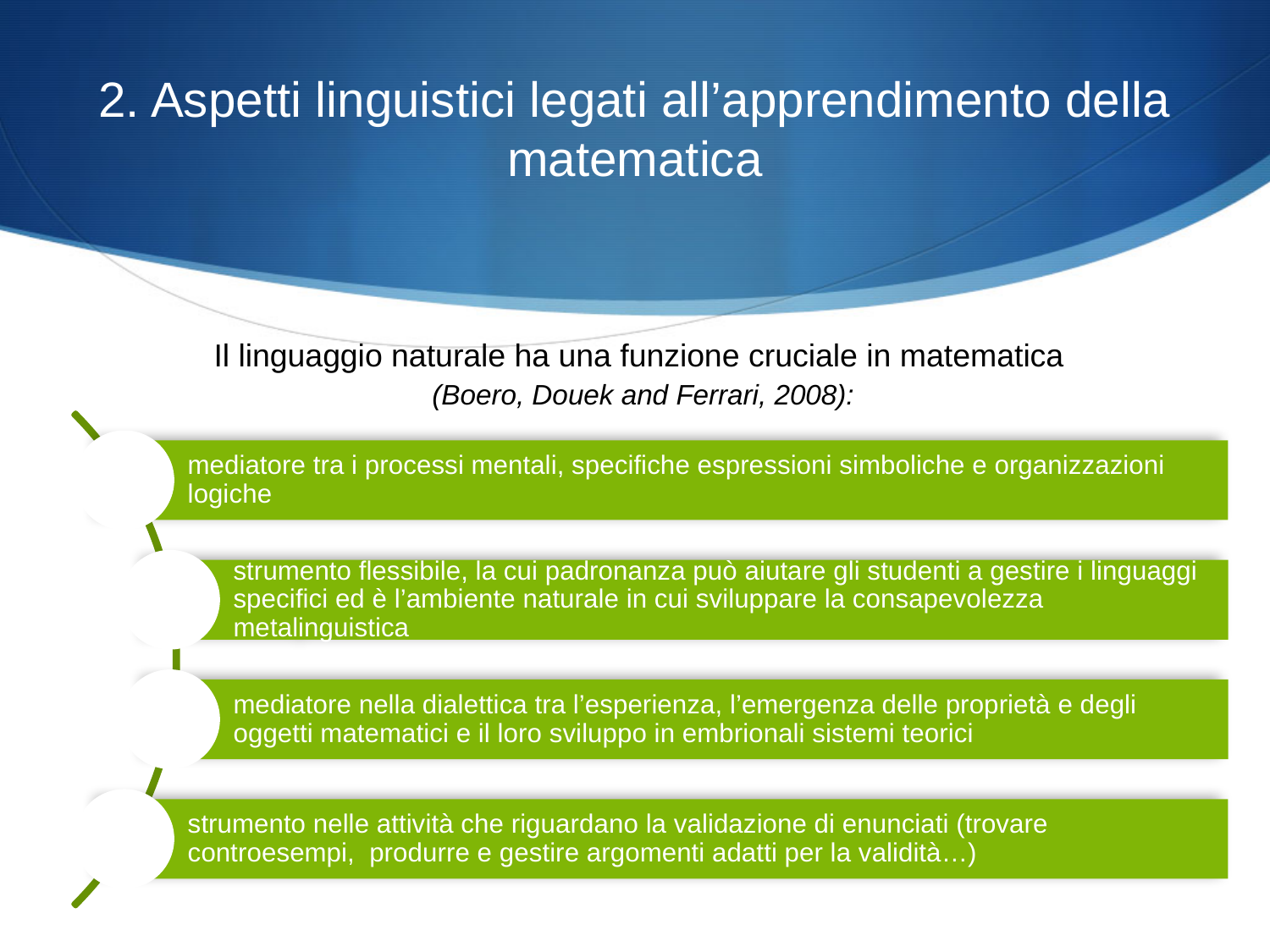

# 2. Aspetti linguistici legati all’apprendimento della matematica
Il linguaggio naturale ha una funzione cruciale in matematica
 (Boero, Douek and Ferrari, 2008):
mediatore tra i processi mentali, specifiche espressioni simboliche e organizzazioni logiche
strumento flessibile, la cui padronanza può aiutare gli studenti a gestire i linguaggi specifici ed è l’ambiente naturale in cui sviluppare la consapevolezza metalinguistica
mediatore nella dialettica tra l’esperienza, l’emergenza delle proprietà e degli oggetti matematici e il loro sviluppo in embrionali sistemi teorici
strumento nelle attività che riguardano la validazione di enunciati (trovare controesempi,  produrre e gestire argomenti adatti per la validità…)